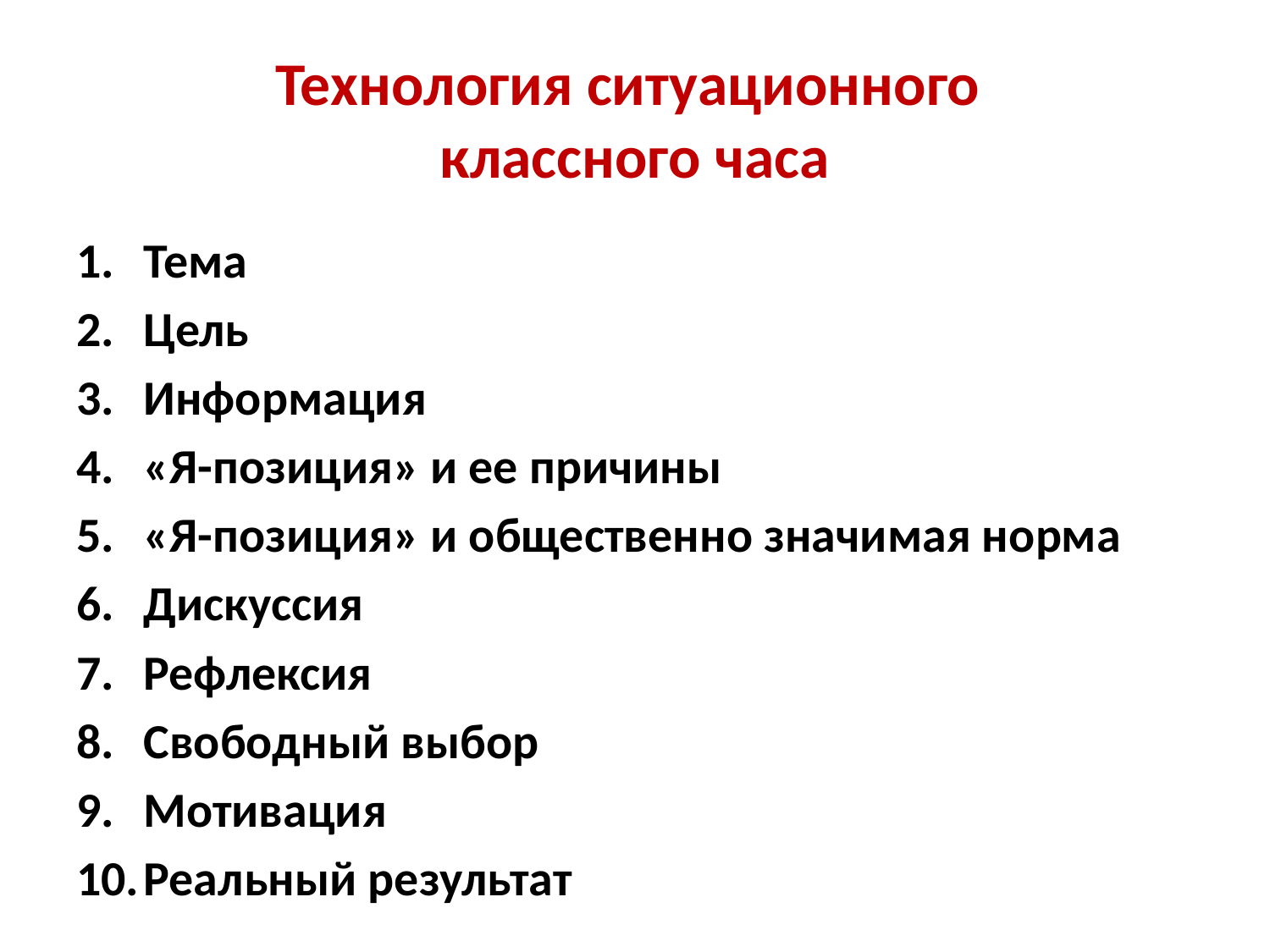

# Технология ситуационного классного часа
Тема
Цель
Информация
«Я-позиция» и ее причины
«Я-позиция» и общественно значимая норма
Дискуссия
Рефлексия
Свободный выбор
Мотивация
Реальный результат